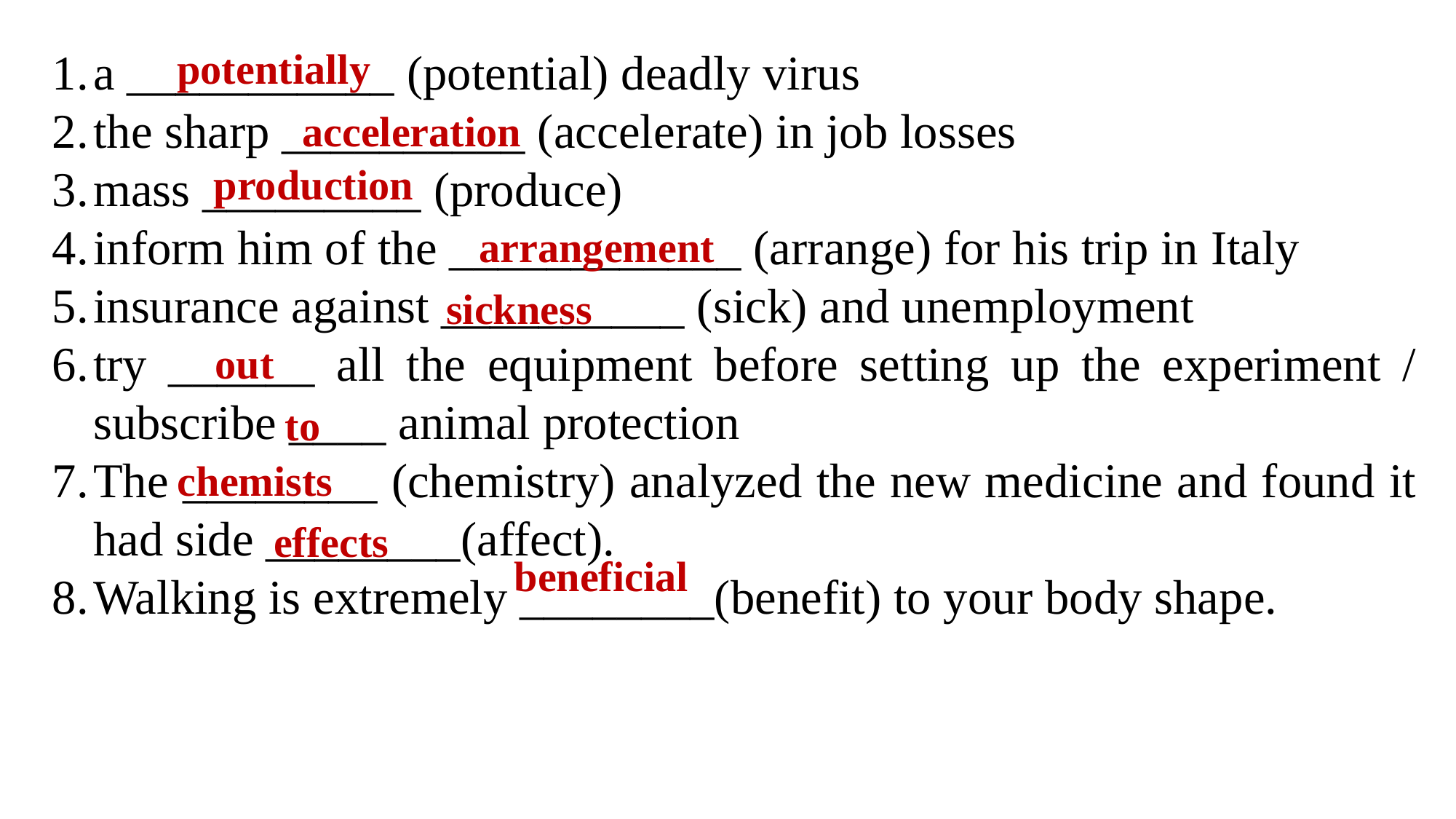

a ___________ (potential) deadly virus
the sharp __________ (accelerate) in job losses
mass _________ (produce)
inform him of the ____________ (arrange) for his trip in Italy
insurance against __________ (sick) and unemployment
try ______ all the equipment before setting up the experiment / subscribe ____ animal protection
The ________ (chemistry) analyzed the new medicine and found it had side ________(affect).
Walking is extremely ________(benefit) to your body shape.
potentially
acceleration
production
arrangement
sickness
out
to
chemists
effects
beneficial